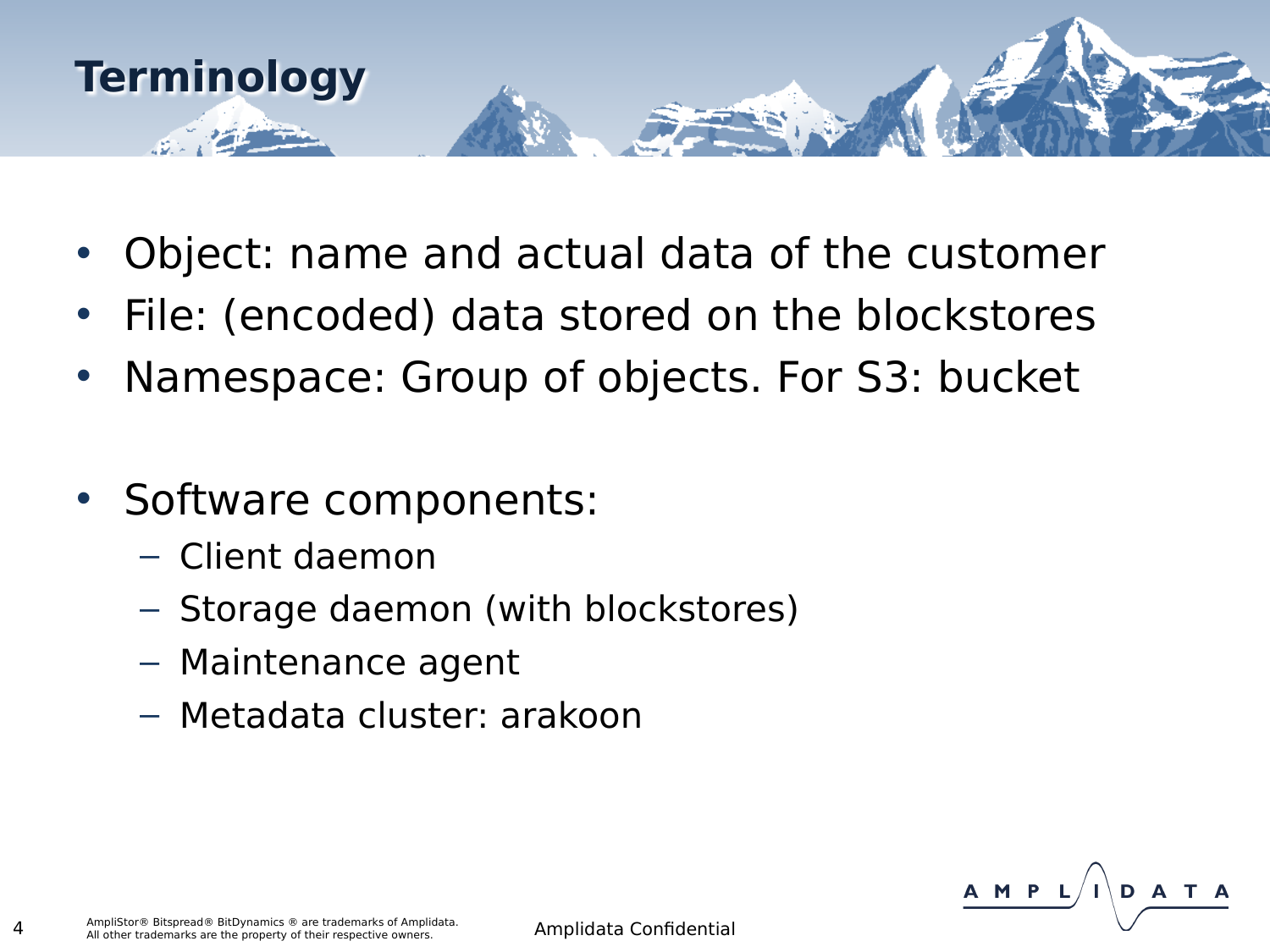

# Terminology
Object: name and actual data of the customer
File: (encoded) data stored on the blockstores
Namespace: Group of objects. For S3: bucket

Software components:
Client daemon
Storage daemon (with blockstores)
Maintenance agent
Metadata cluster: arakoon
4
Amplidata Confidential